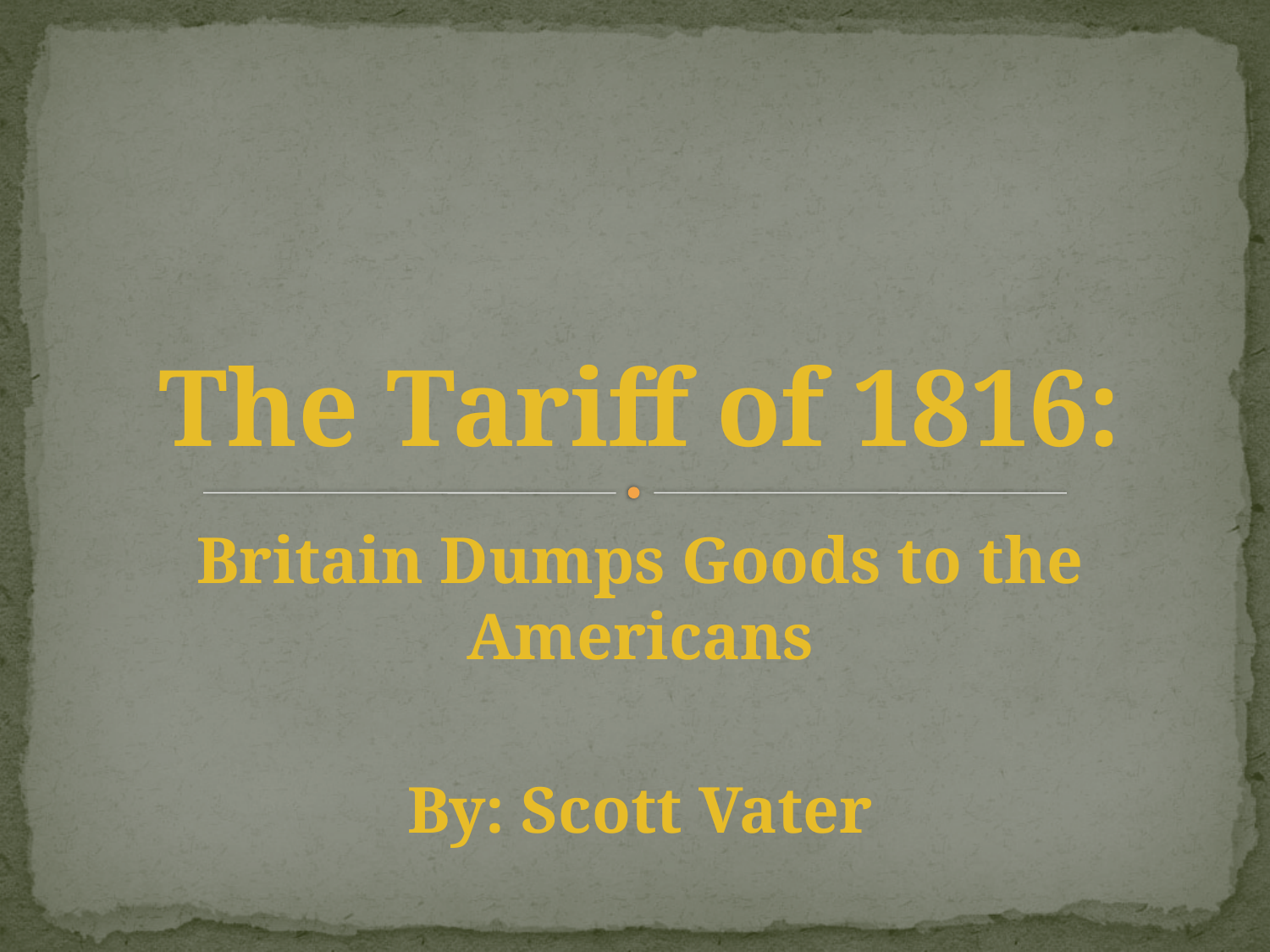

# The Tariff of 1816:
Britain Dumps Goods to the Americans

By: Scott Vater